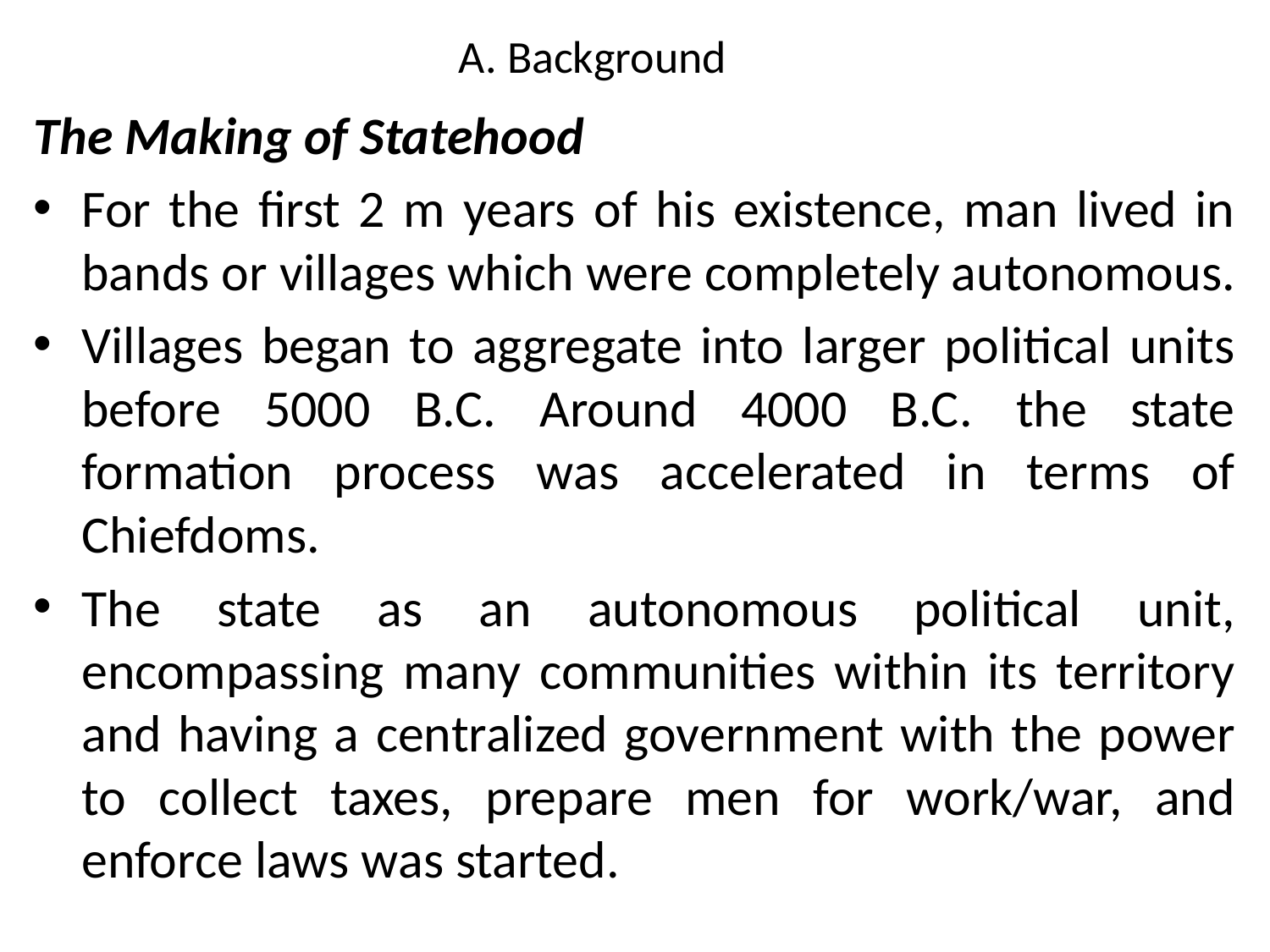

# A. Background
The Making of Statehood
For the first 2 m years of his existence, man lived in bands or villages which were completely autonomous.
Villages began to aggregate into larger political units before 5000 B.C. Around 4000 B.C. the state formation process was accelerated in terms of Chiefdoms.
The state as an autonomous political unit, encompassing many communities within its territory and having a centralized government with the power to collect taxes, prepare men for work/war, and enforce laws was started.